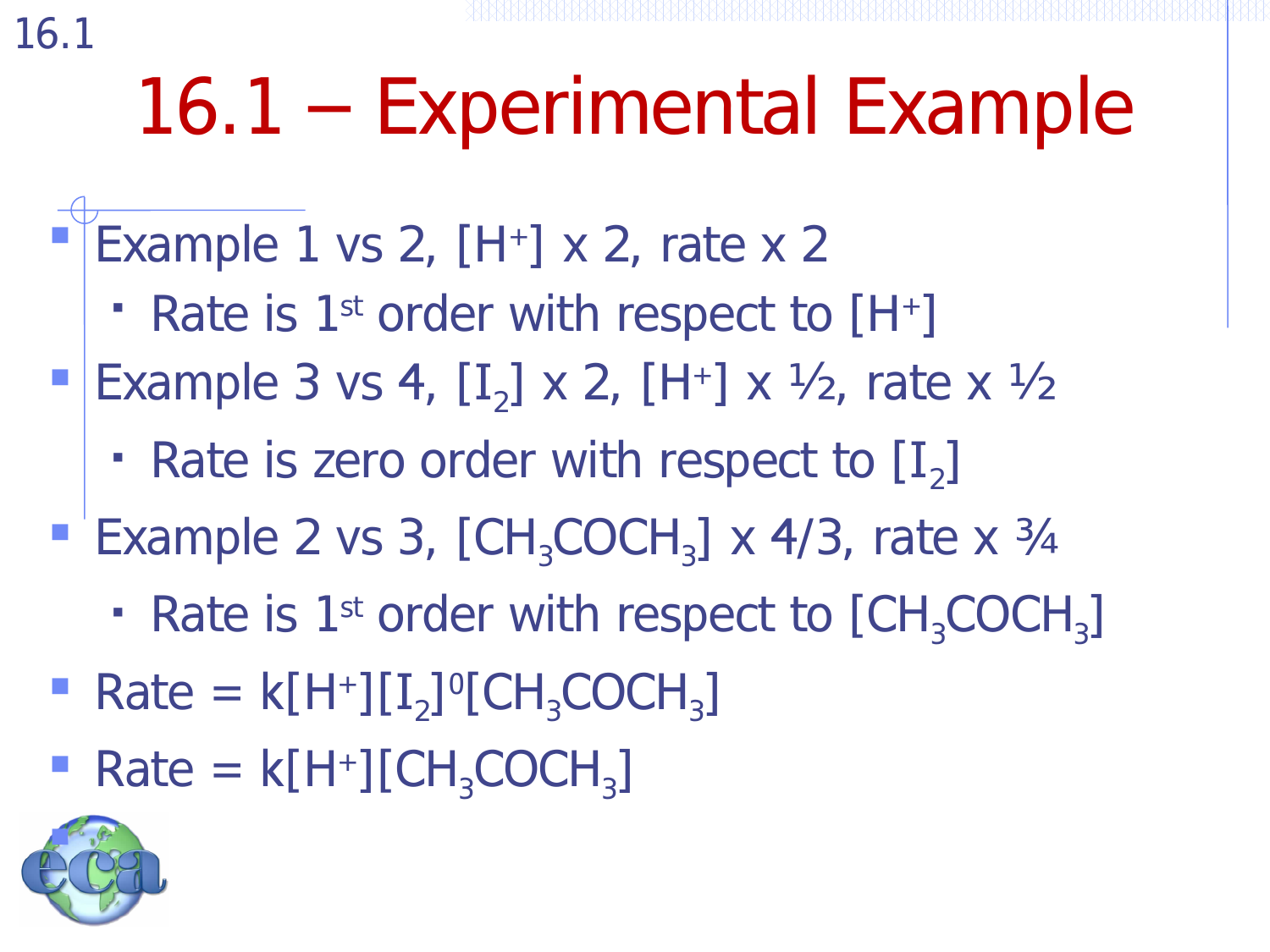

# 16.1 – Experimental Example
Example 1 vs 2, [H+] x 2, rate x 2
Rate is 1st order with respect to [H+]
Example 3 vs 4, [I2] x 2, [H+] x ½, rate x ½
Rate is zero order with respect to [I2]
Example 2 vs 3, [CH3COCH3] x 4/3, rate x ¾
Rate is 1st order with respect to [CH3COCH3]
Rate = k[H+][I2]0[CH3COCH3]
Rate = k[H+][CH3COCH3]